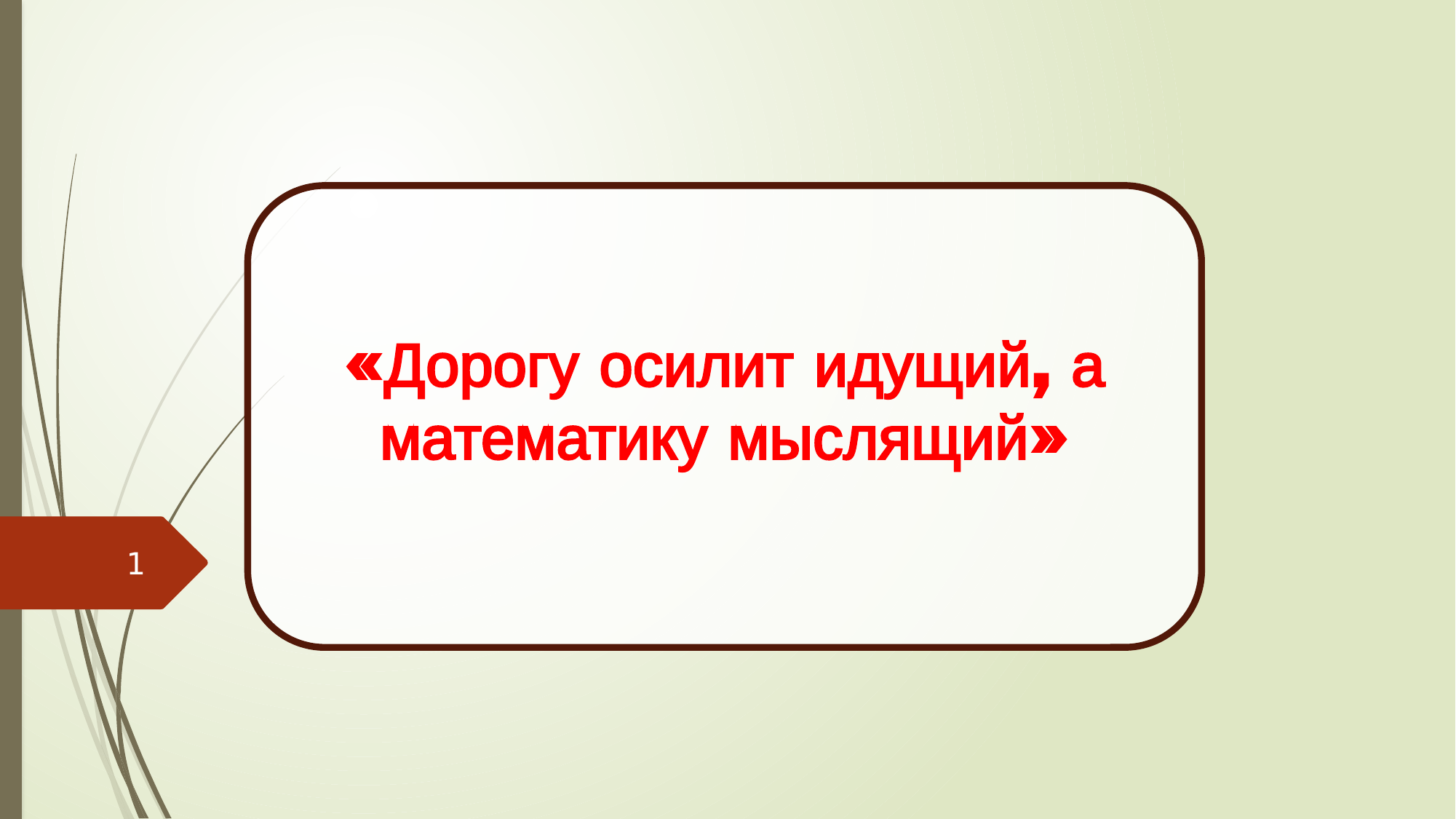

«Дорогу осилит идущий, а математику мыслящий»

1